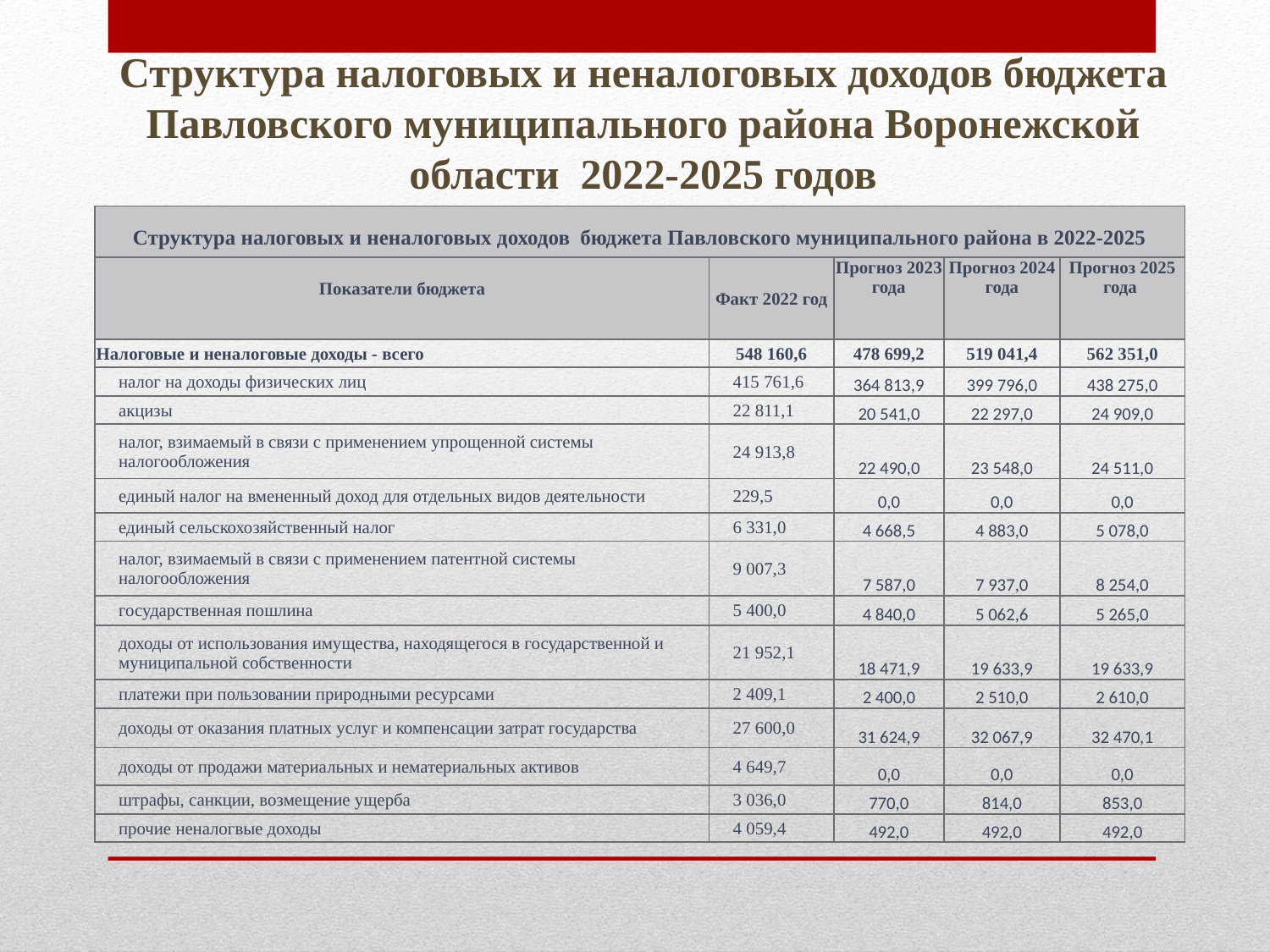

Структура налоговых и неналоговых доходов бюджета Павловского муниципального района Воронежской области  2022-2025 годов
| Структура налоговых и неналоговых доходов бюджета Павловского муниципального района в 2022-2025 |  |  |  |  |
| --- | --- | --- | --- | --- |
| Показатели бюджета | Факт 2022 год | Прогноз 2023 года | Прогноз 2024 года | Прогноз 2025 года |
| Налоговые и неналоговые доходы - всего | 548 160,6 | 478 699,2 | 519 041,4 | 562 351,0 |
| налог на доходы физических лиц | 415 761,6 | 364 813,9 | 399 796,0 | 438 275,0 |
| акцизы | 22 811,1 | 20 541,0 | 22 297,0 | 24 909,0 |
| налог, взимаемый в связи с применением упрощенной системы налогообложения | 24 913,8 | 22 490,0 | 23 548,0 | 24 511,0 |
| единый налог на вмененный доход для отдельных видов деятельности | 229,5 | 0,0 | 0,0 | 0,0 |
| единый сельскохозяйственный налог | 6 331,0 | 4 668,5 | 4 883,0 | 5 078,0 |
| налог, взимаемый в связи с применением патентной системы налогообложения | 9 007,3 | 7 587,0 | 7 937,0 | 8 254,0 |
| государственная пошлина | 5 400,0 | 4 840,0 | 5 062,6 | 5 265,0 |
| доходы от использования имущества, находящегося в государственной и муниципальной собственности | 21 952,1 | 18 471,9 | 19 633,9 | 19 633,9 |
| платежи при пользовании природными ресурсами | 2 409,1 | 2 400,0 | 2 510,0 | 2 610,0 |
| доходы от оказания платных услуг и компенсации затрат государства | 27 600,0 | 31 624,9 | 32 067,9 | 32 470,1 |
| доходы от продажи материальных и нематериальных активов | 4 649,7 | 0,0 | 0,0 | 0,0 |
| штрафы, санкции, возмещение ущерба | 3 036,0 | 770,0 | 814,0 | 853,0 |
| прочие неналогвые доходы | 4 059,4 | 492,0 | 492,0 | 492,0 |